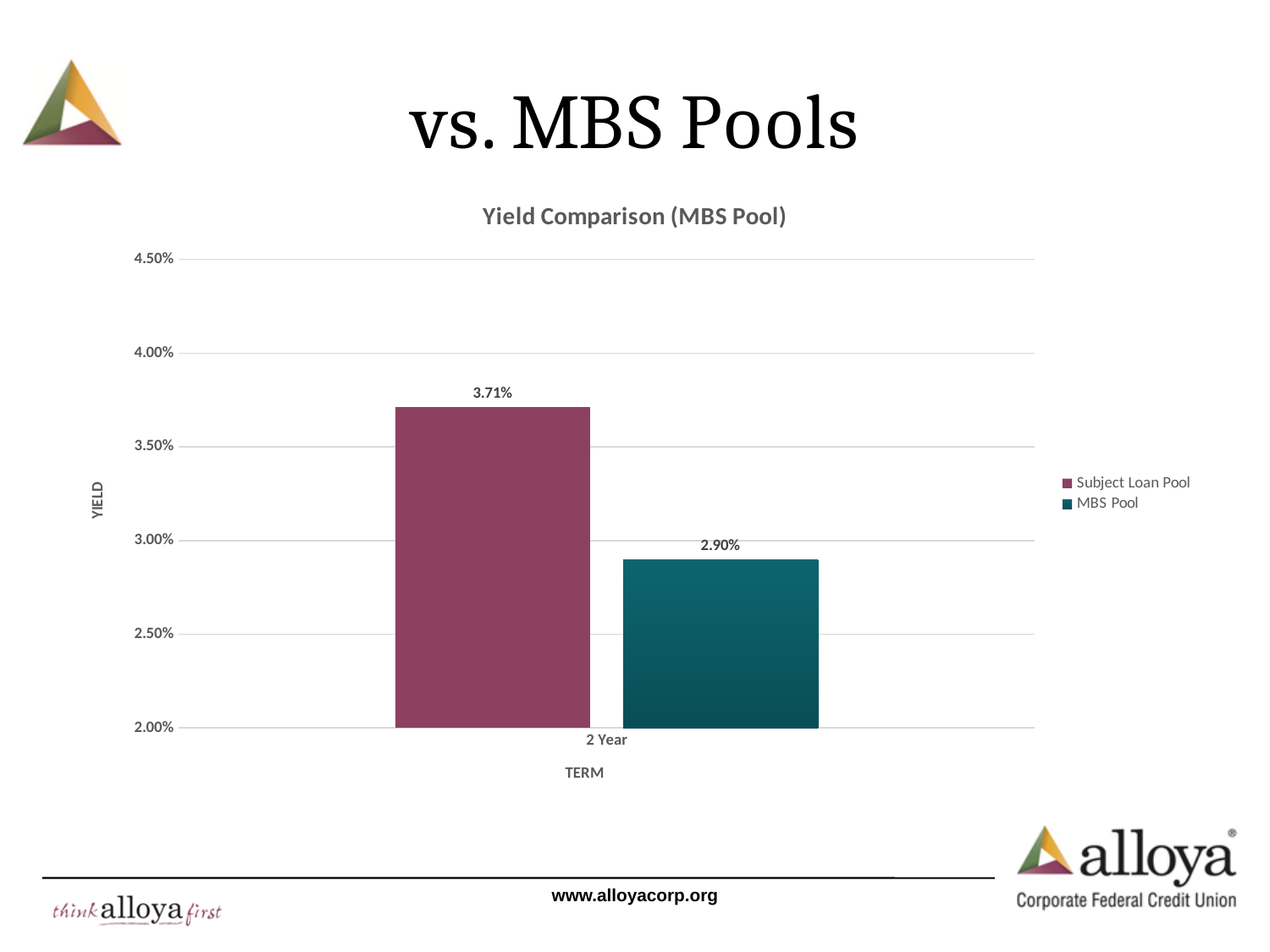

# vs. MBS Pools

### Chart: Yield Comparison (MBS Pool)

| Category |  |  |
|---|---|---|
| 2 Year | 0.03712941707385305 | 0.029 |